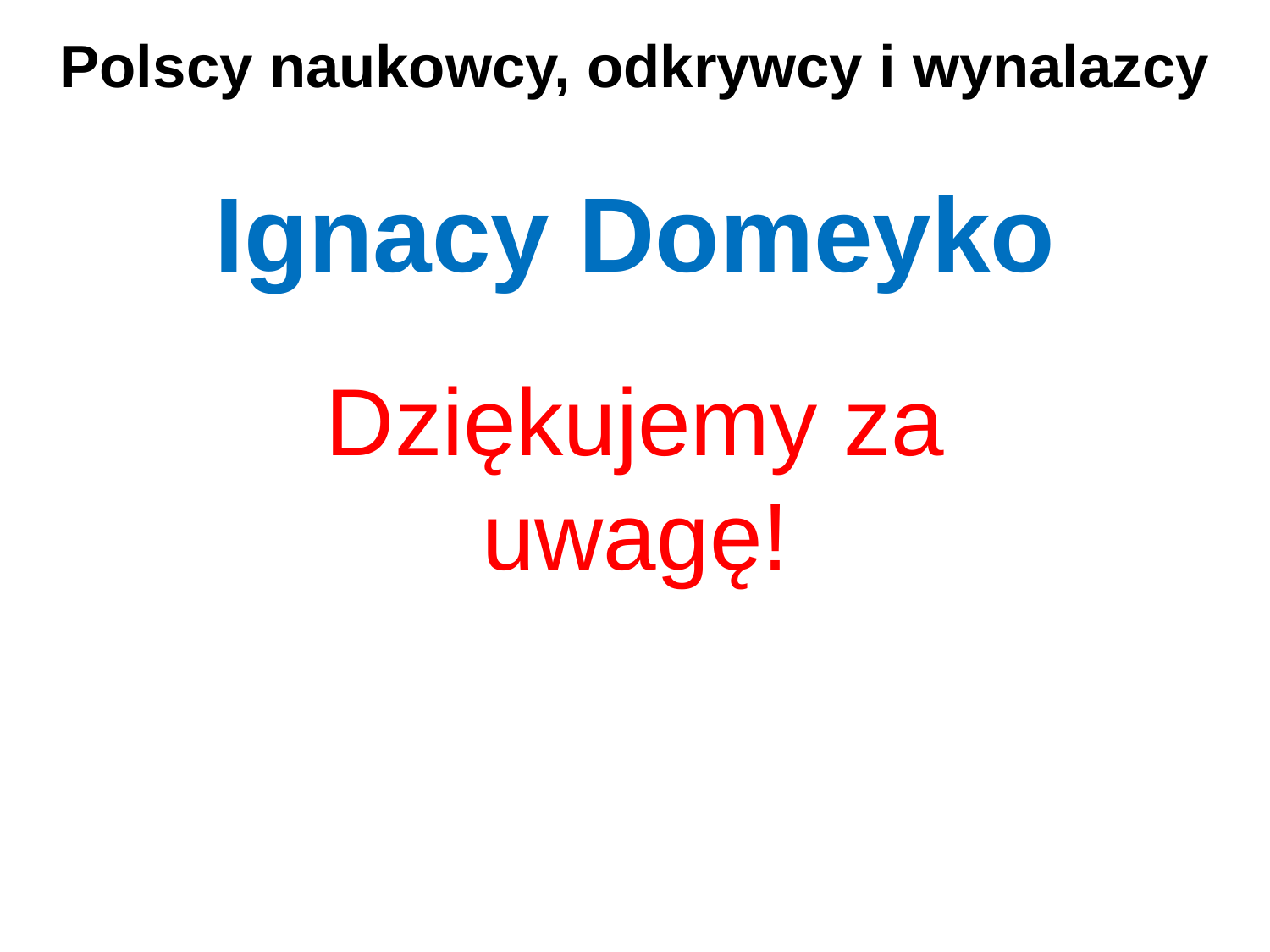

# Polscy naukowcy, odkrywcy i wynalazcy

Ignacy Domeyko
Dziękujemy za uwagę!